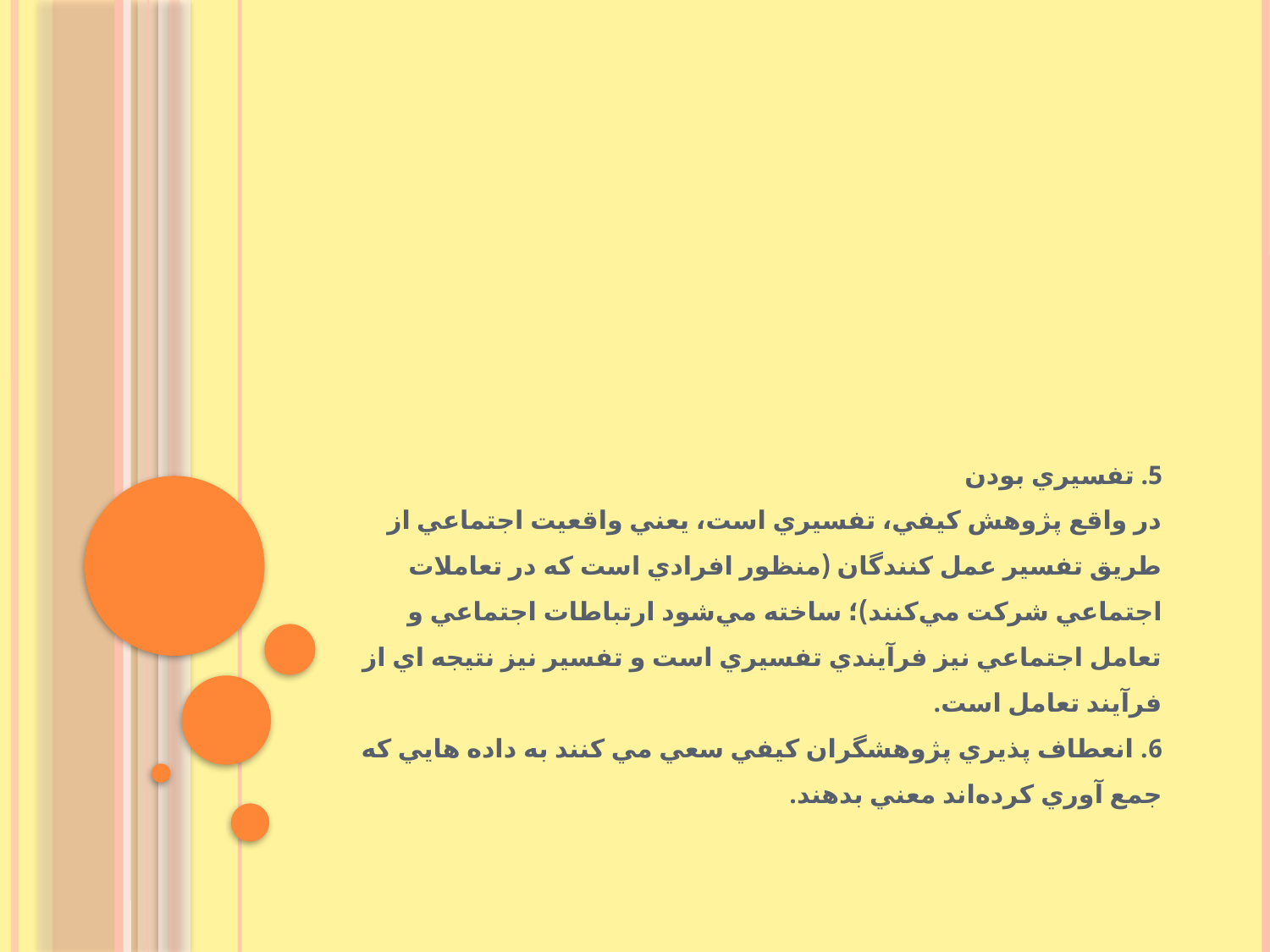

# 5. تفسيري بودن در واقع پژوهش كيفي، تفسيري است، يعني واقعيت اجتماعي از طريق تفسير عمل كنندگان (منظور افرادي است كه در تعاملات اجتماعي شركت مي‌كنند)؛ ساخته مي‌شود ارتباطات اجتماعي و تعامل اجتماعي نيز فرآيندي تفسيري است و تفسير نيز نتيجه اي از فرآيند تعامل است. 6. انعطاف پذيري پژوهشگران كيفي سعي مي كنند به داده هايي كه جمع آوري كرده‌اند معني بدهند.